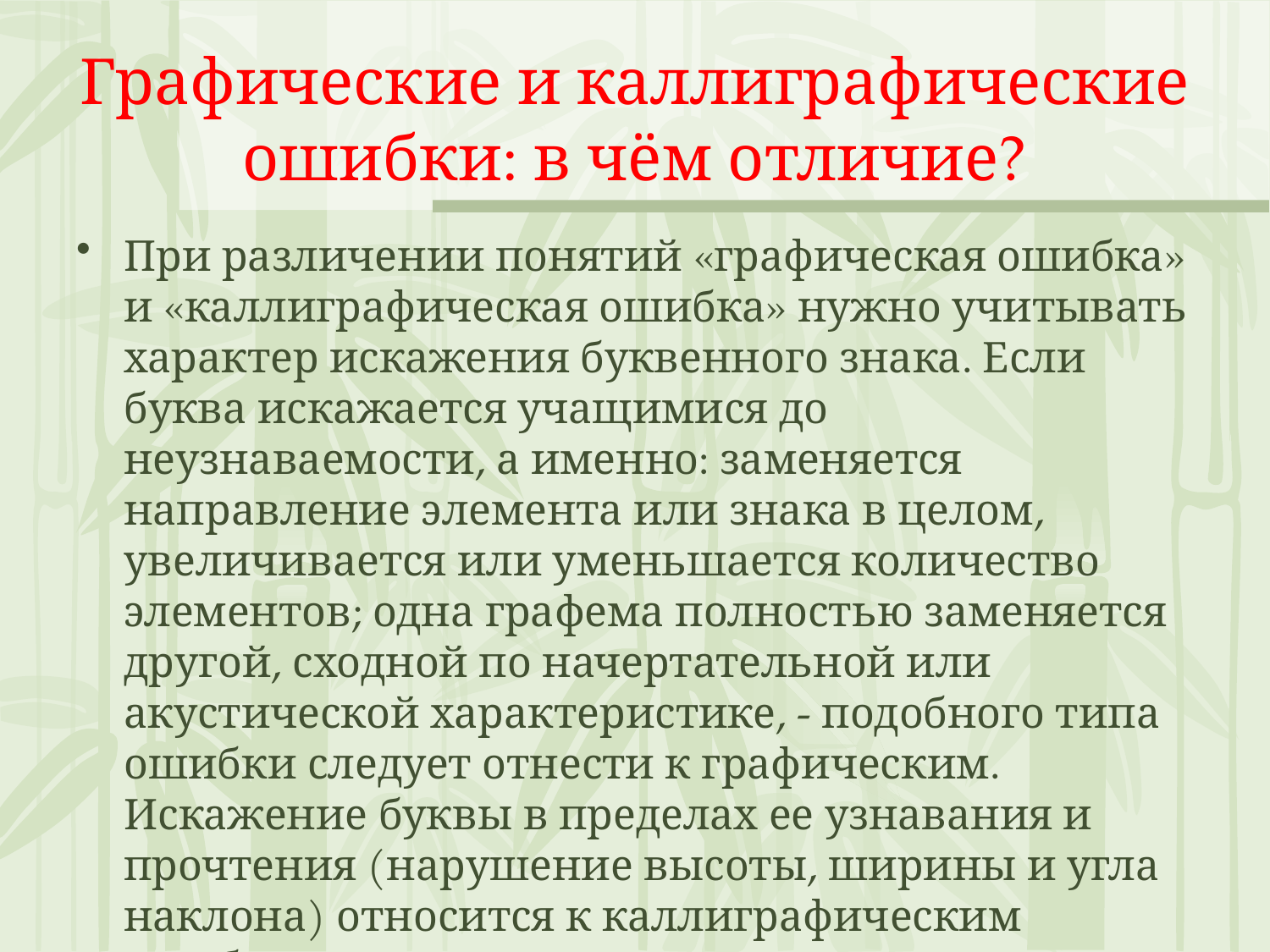

# Графические и каллиграфические ошибки: в чём отличие?
При различении понятий «графическая ошибка» и «каллиграфическая ошибка» нужно учитывать характер искажения буквенного знака. Если буква искажается учащимися до неузнаваемости, а именно: заменяется направление элемента или знака в целом, увеличивается или уменьшается количество элементов; одна графема полностью заменяется другой, сходной по начертательной или акустической характеристике, - подобного типа ошибки следует отнести к графическим. Искажение буквы в пределах ее узнавания и прочтения (нарушение высоты, ширины и угла наклона) относится к каллиграфическим ошибкам.